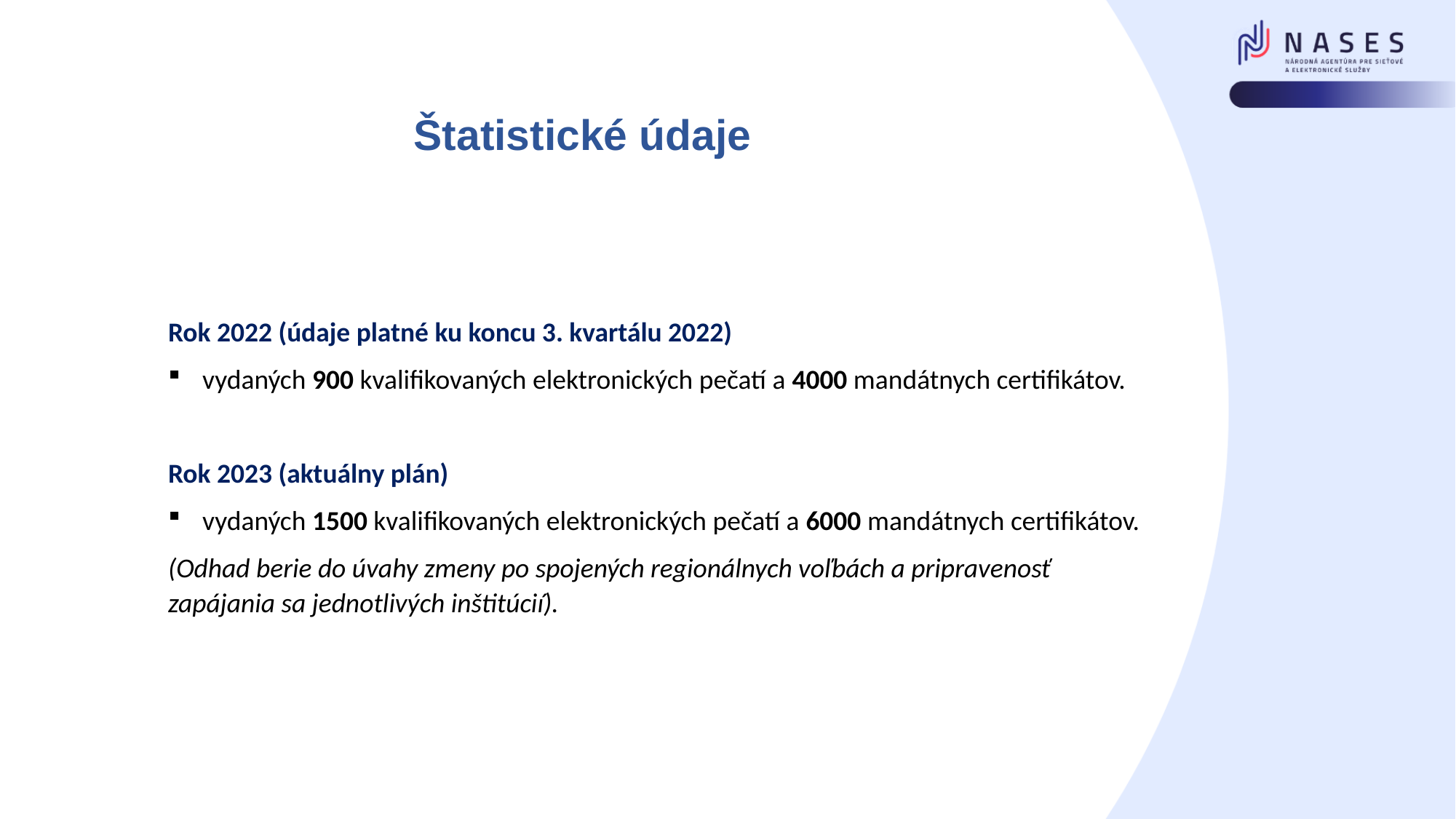

# Štatistické údaje
Rok 2022 (údaje platné ku koncu 3. kvartálu 2022)
vydaných 900 kvalifikovaných elektronických pečatí a 4000 mandátnych certifikátov.

Rok 2023 (aktuálny plán)
vydaných 1500 kvalifikovaných elektronických pečatí a 6000 mandátnych certifikátov.
(Odhad berie do úvahy zmeny po spojených regionálnych voľbách a pripravenosť
zapájania sa jednotlivých inštitúcií).